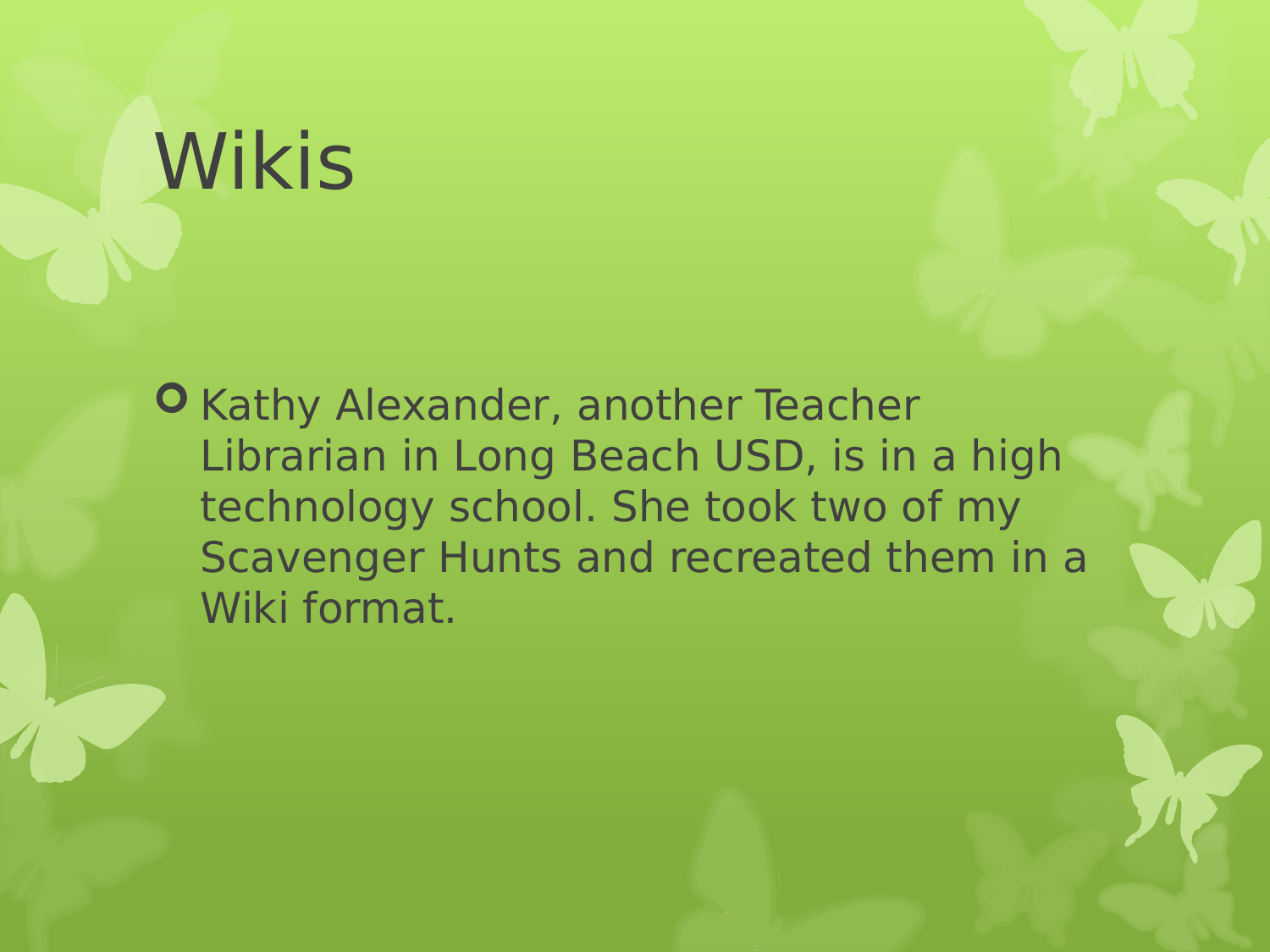

# Wikis
Kathy Alexander, another Teacher Librarian in Long Beach USD, is in a high technology school. She took two of my Scavenger Hunts and recreated them in a Wiki format.